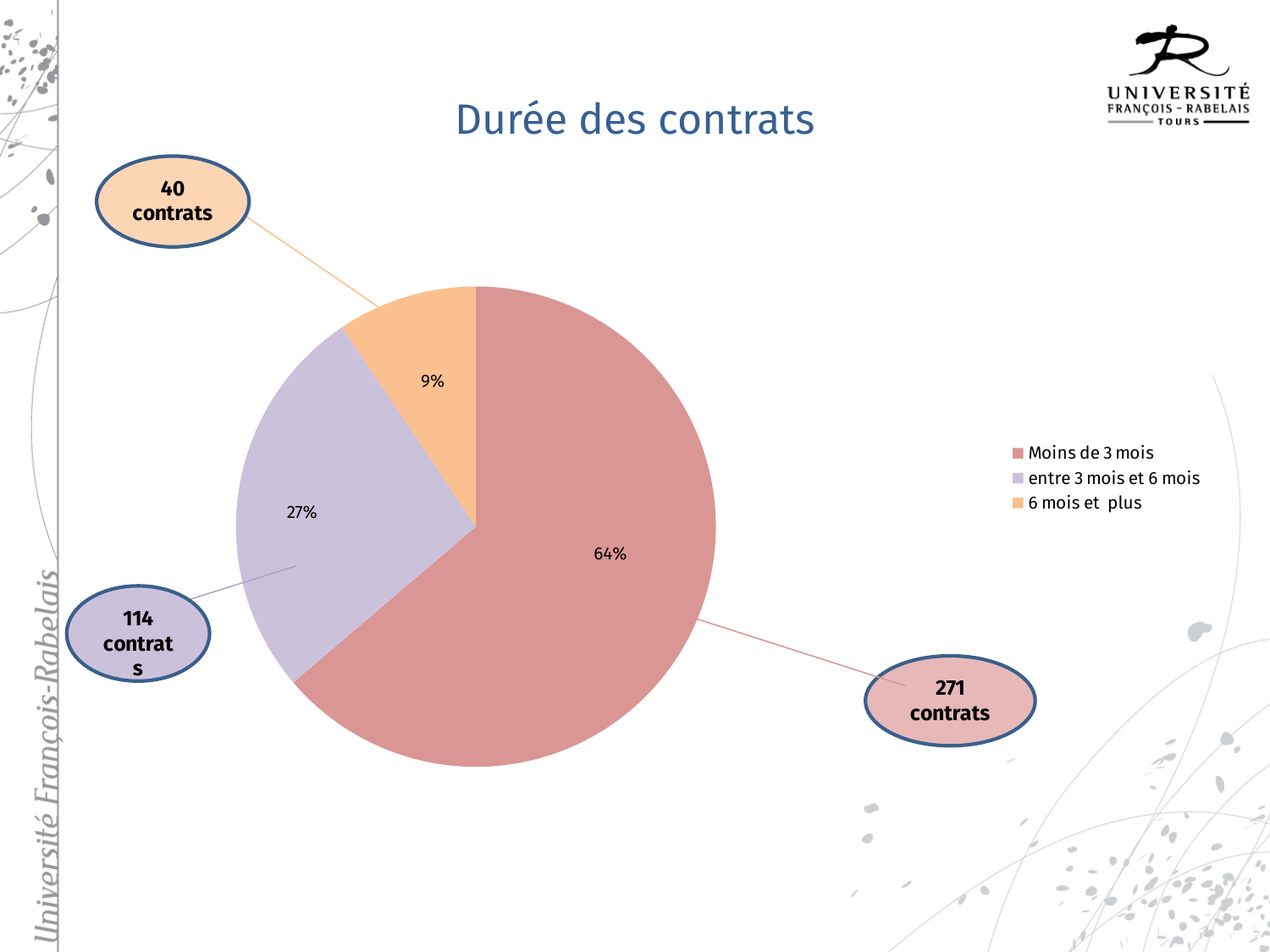

# Durée des contrats

### Chart

| Category |  |
|---|---|
| Moins de 3 mois | 271.0 |
| entre 3 mois et 6 mois | 114.0 |
| 6 mois et  plus | 40.0 |